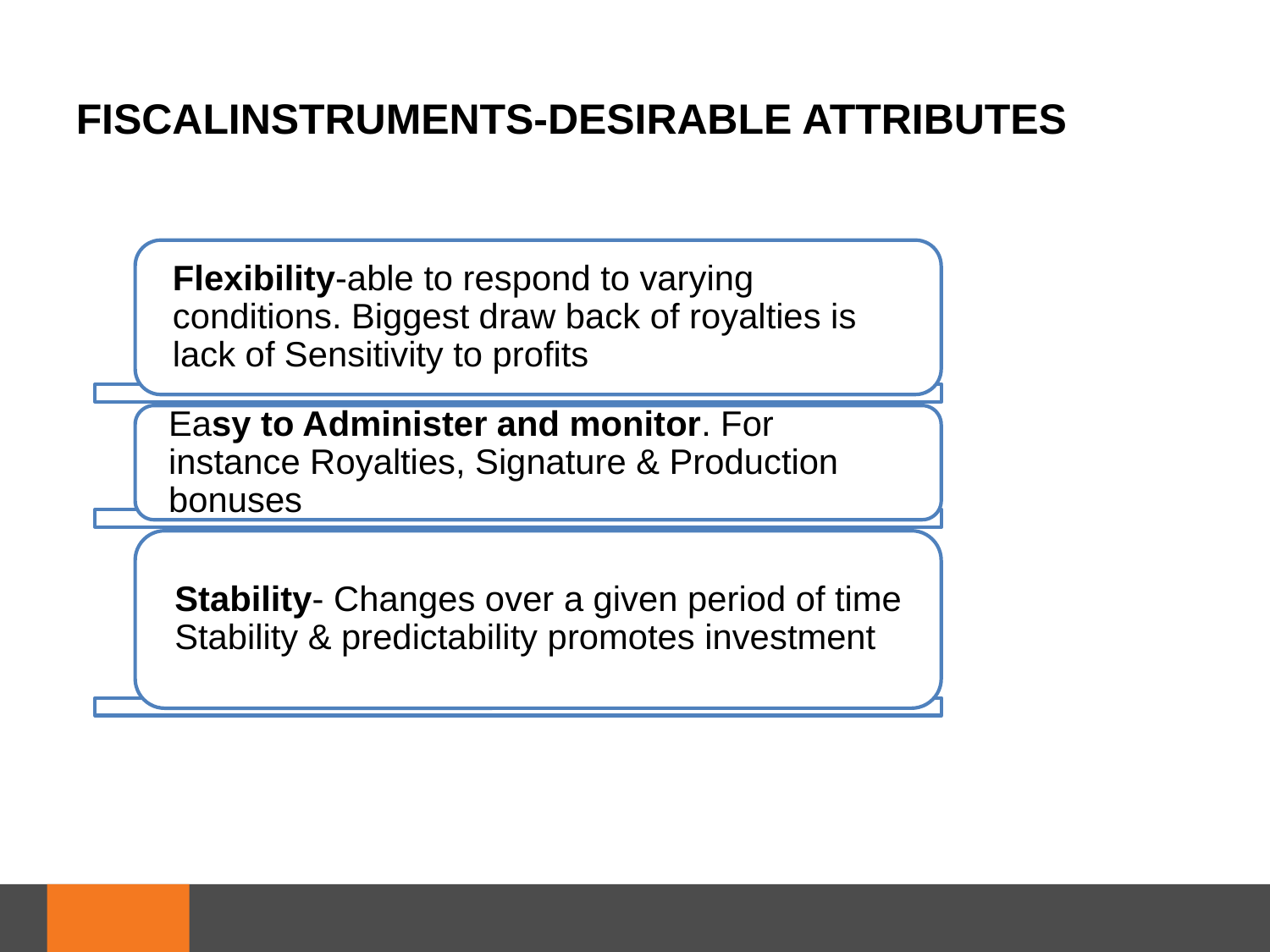

FISCALINSTRUMENTS-DESIRABLE ATTRIBUTES
Flexibility-able to respond to varying conditions. Biggest draw back of royalties is lack of Sensitivity to profits
Easy to Administer and monitor. For instance Royalties, Signature & Production bonuses
Stability- Changes over a given period of time Stability & predictability promotes investment